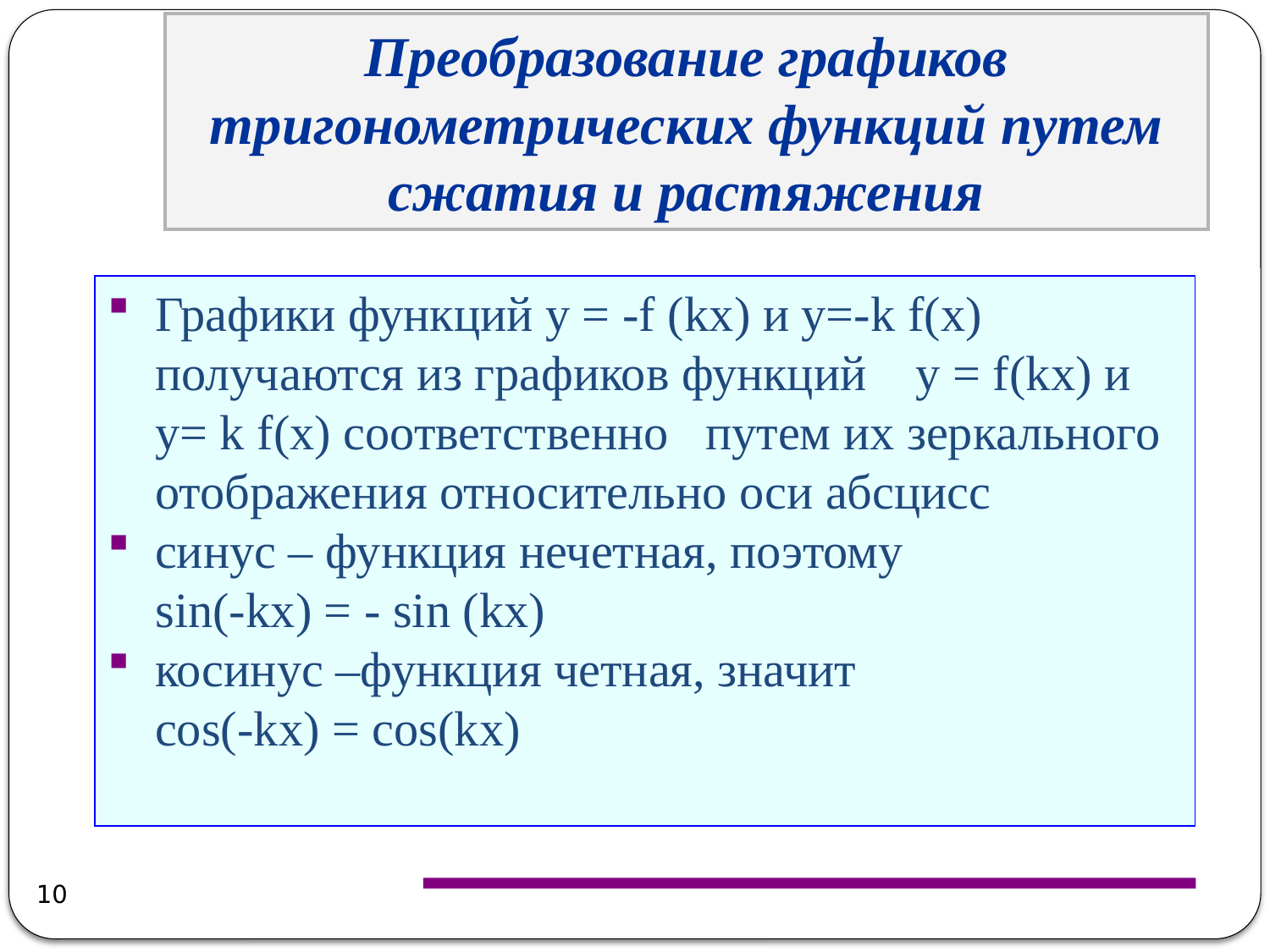

Преобразование графиков тригонометрических функций путем сжатия и растяжения
Графики функций у = -f (kx) и у=-k f(x) получаются из графиков функций    у = f(kx) и y= k f(x) соответственно   путем их зеркального отображения относительно оси абсцисс
синус – функция нечетная, поэтому
	sin(-kx) = - sin (kx)
косинус –функция четная, значит
	cos(-kx) = cos(kx)
10